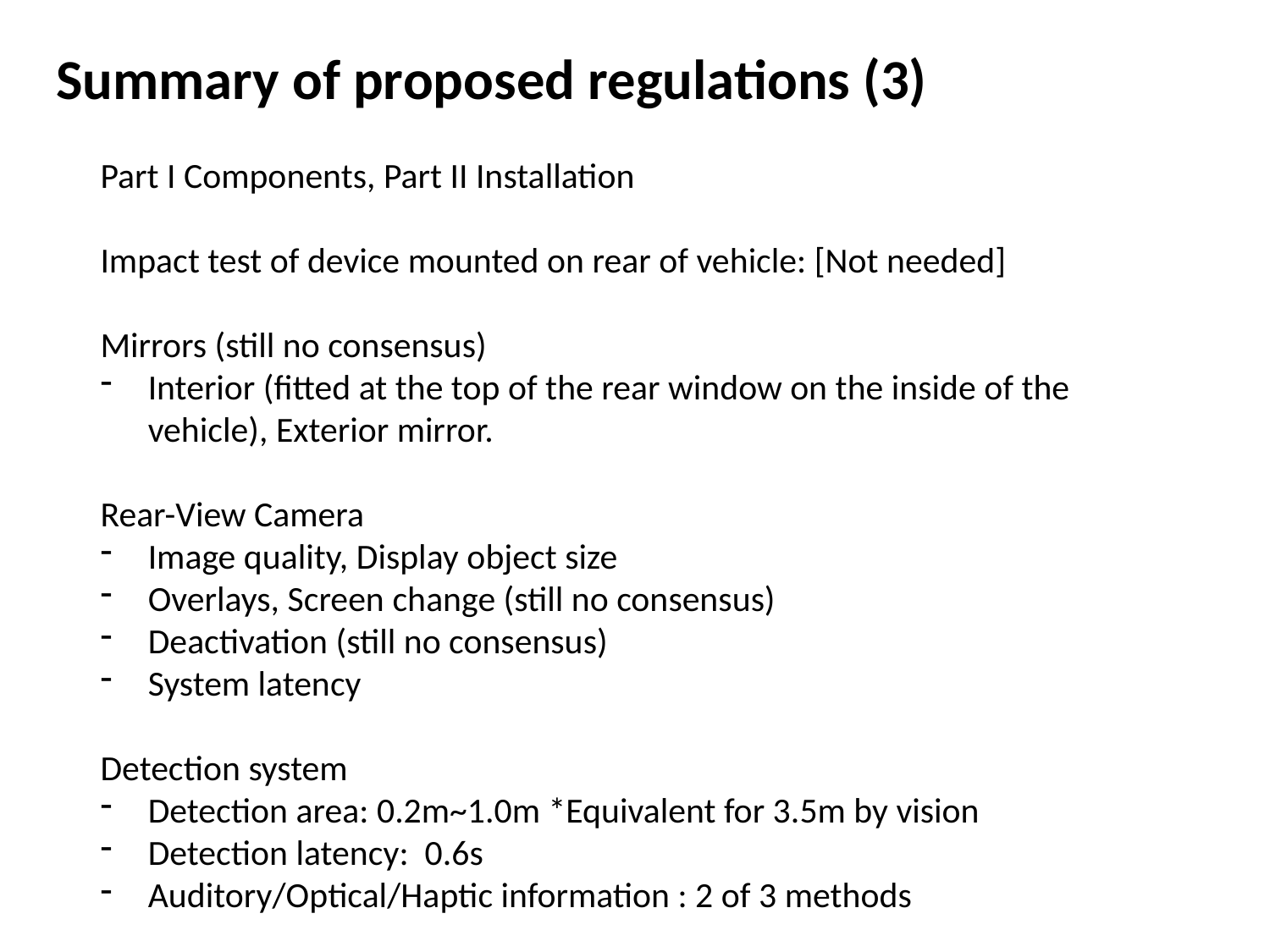

Summary of proposed regulations (3)
Part I Components, Part II Installation

Impact test of device mounted on rear of vehicle: [Not needed]

Mirrors (still no consensus)
Interior (fitted at the top of the rear window on the inside of the vehicle), Exterior mirror.

Rear-View Camera
Image quality, Display object size
Overlays, Screen change (still no consensus)
Deactivation (still no consensus)
System latency

Detection system
Detection area: 0.2m~1.0m *Equivalent for 3.5m by vision
Detection latency:  0.6s
Auditory/Optical/Haptic information : 2 of 3 methods